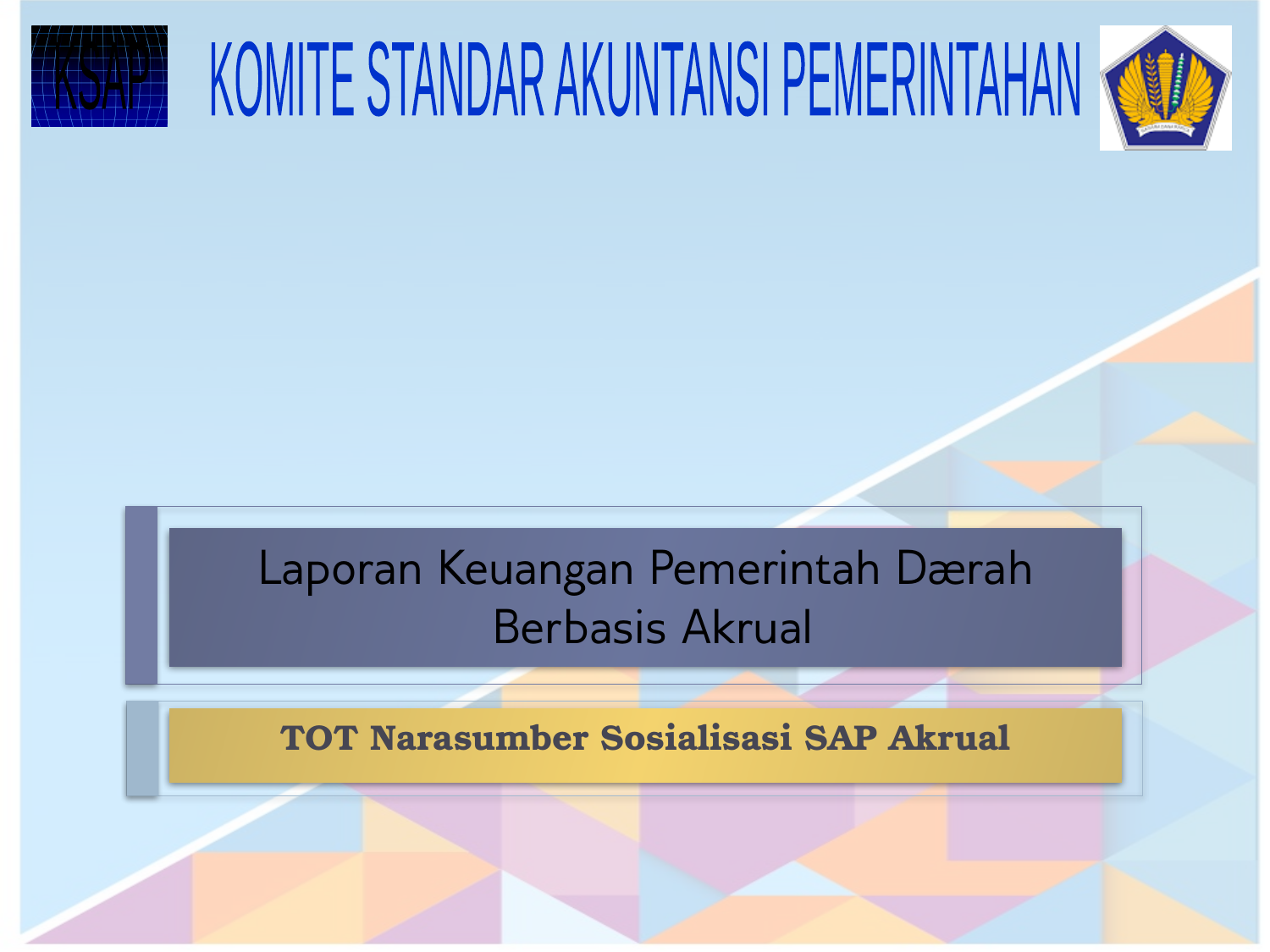

KOMITE STANDAR AKUNTANSI PEMERINTAHAN
# Laporan Keuangan Pemerintah Daerah Berbasis Akrual
TOT Narasumber Sosialisasi SAP Akrual